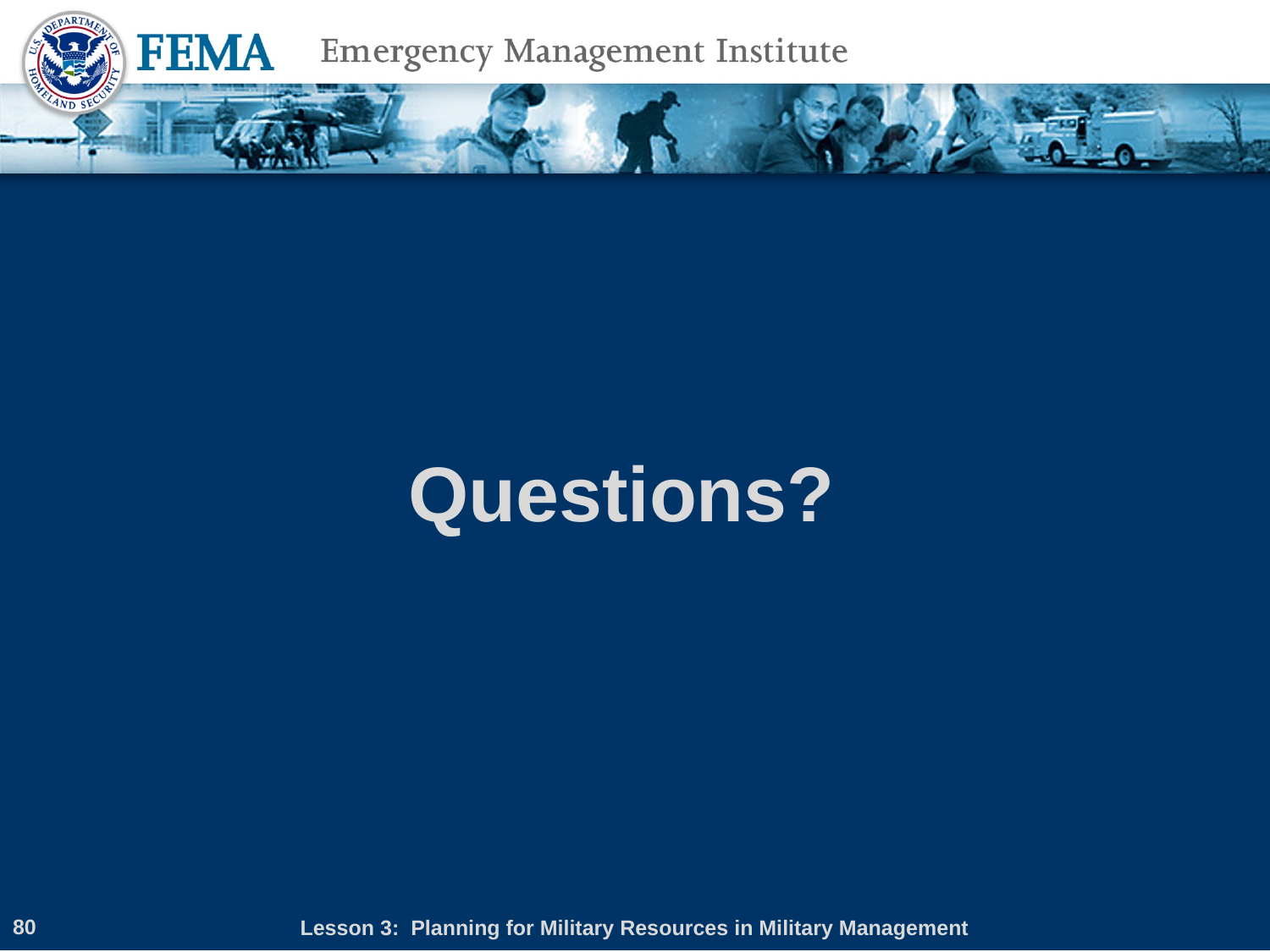

80
# Questions?
Lesson 3:  Planning for Military Resources in Military Management